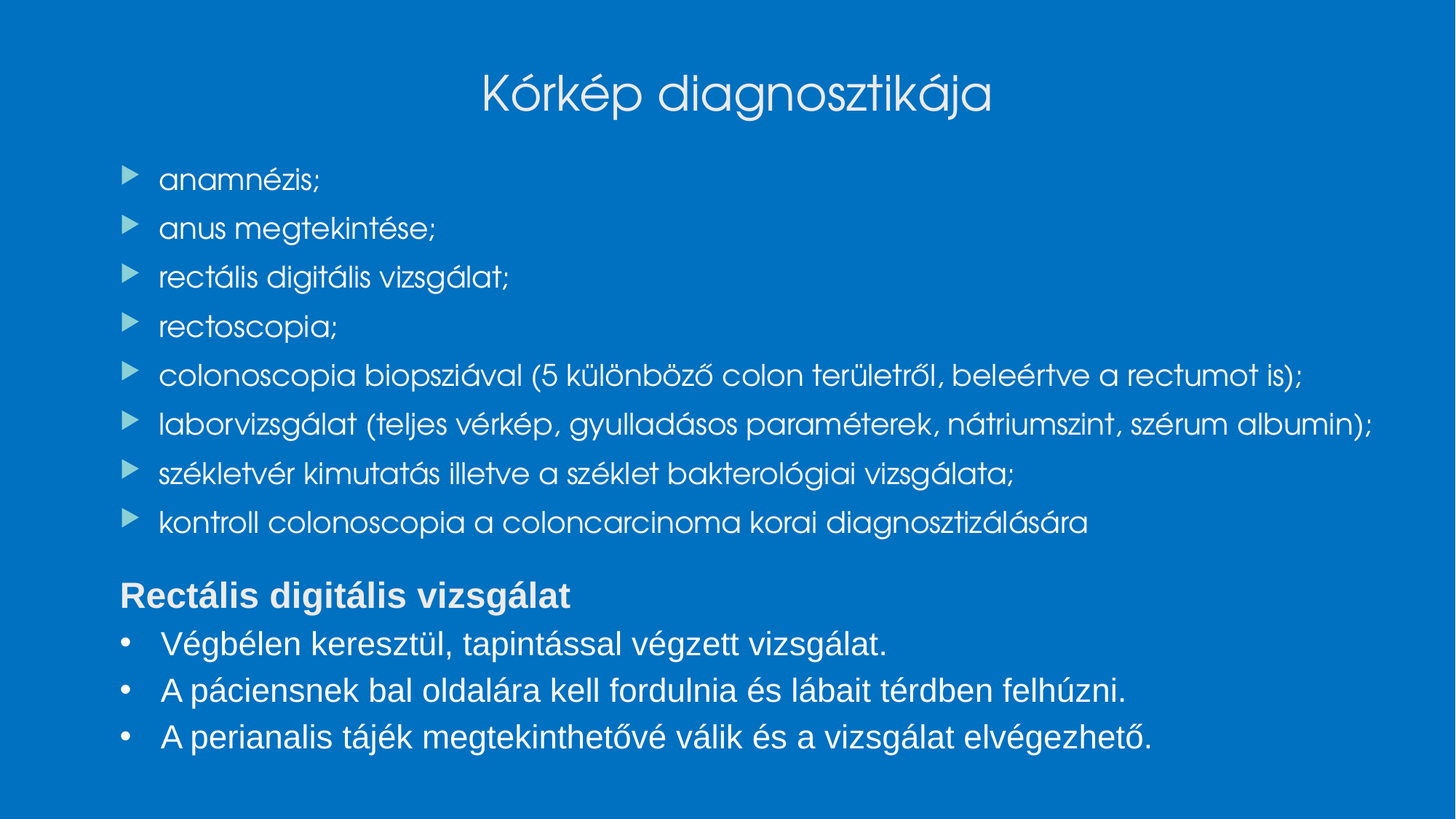

# Kórkép diagnosztikája
anamnézis;
anus megtekintése;
rectális digitális vizsgálat;
rectoscopia;
colonoscopia biopsziával (5 különböző colon területről, beleértve a rectumot is);
laborvizsgálat (teljes vérkép, gyulladásos paraméterek, nátriumszint, szérum albumin);
székletvér kimutatás illetve a széklet bakterológiai vizsgálata;
kontroll colonoscopia a coloncarcinoma korai diagnosztizálására
Rectális digitális vizsgálat
Végbélen keresztül, tapintással végzett vizsgálat.
A páciensnek bal oldalára kell fordulnia és lábait térdben felhúzni.
A perianalis tájék megtekinthetővé válik és a vizsgálat elvégezhető.